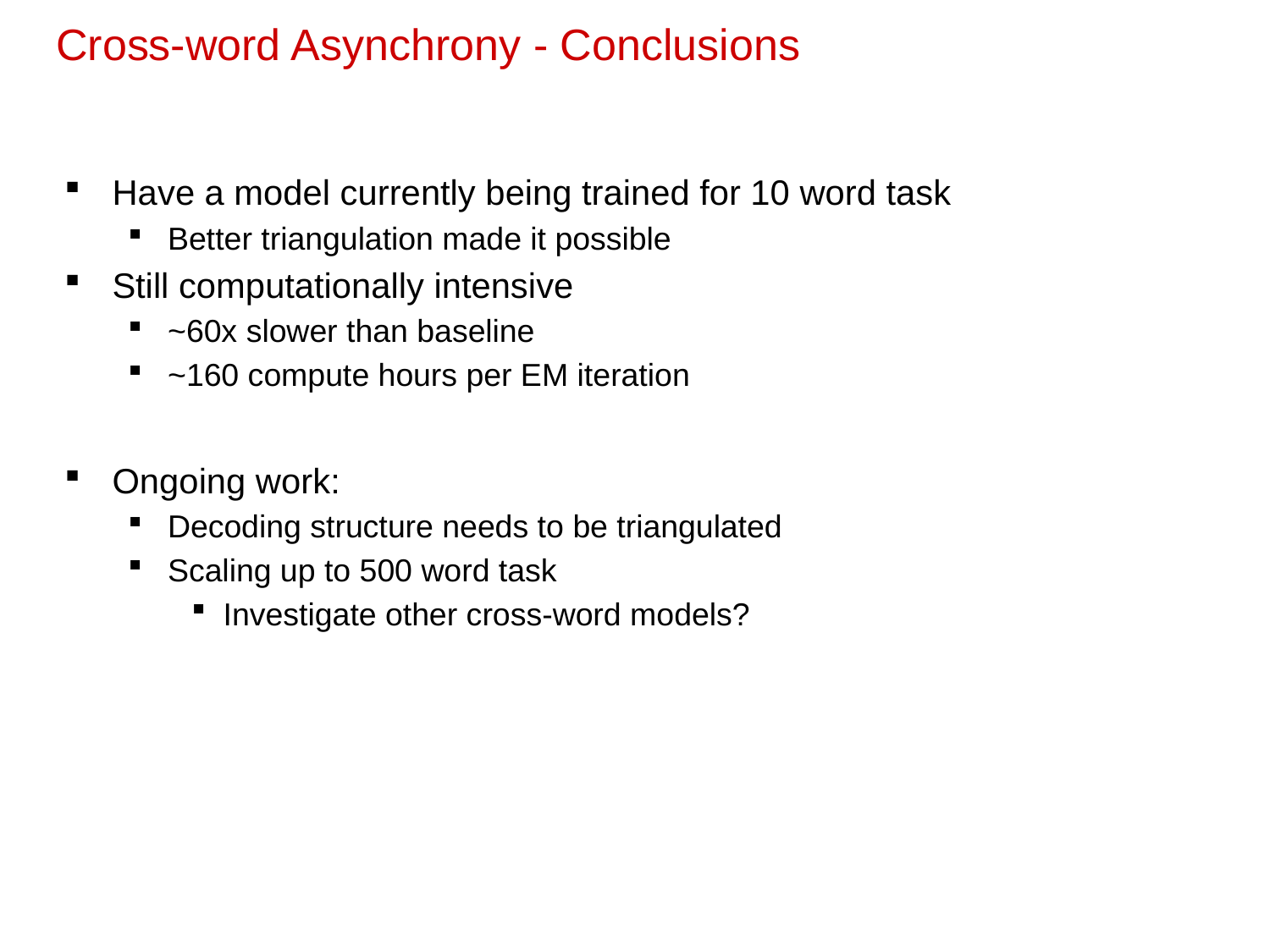

Cross-word Asynchrony - Conclusions
Have a model currently being trained for 10 word task
Better triangulation made it possible
Still computationally intensive
~60x slower than baseline
~160 compute hours per EM iteration

Ongoing work:
Decoding structure needs to be triangulated
Scaling up to 500 word task
Investigate other cross-word models?